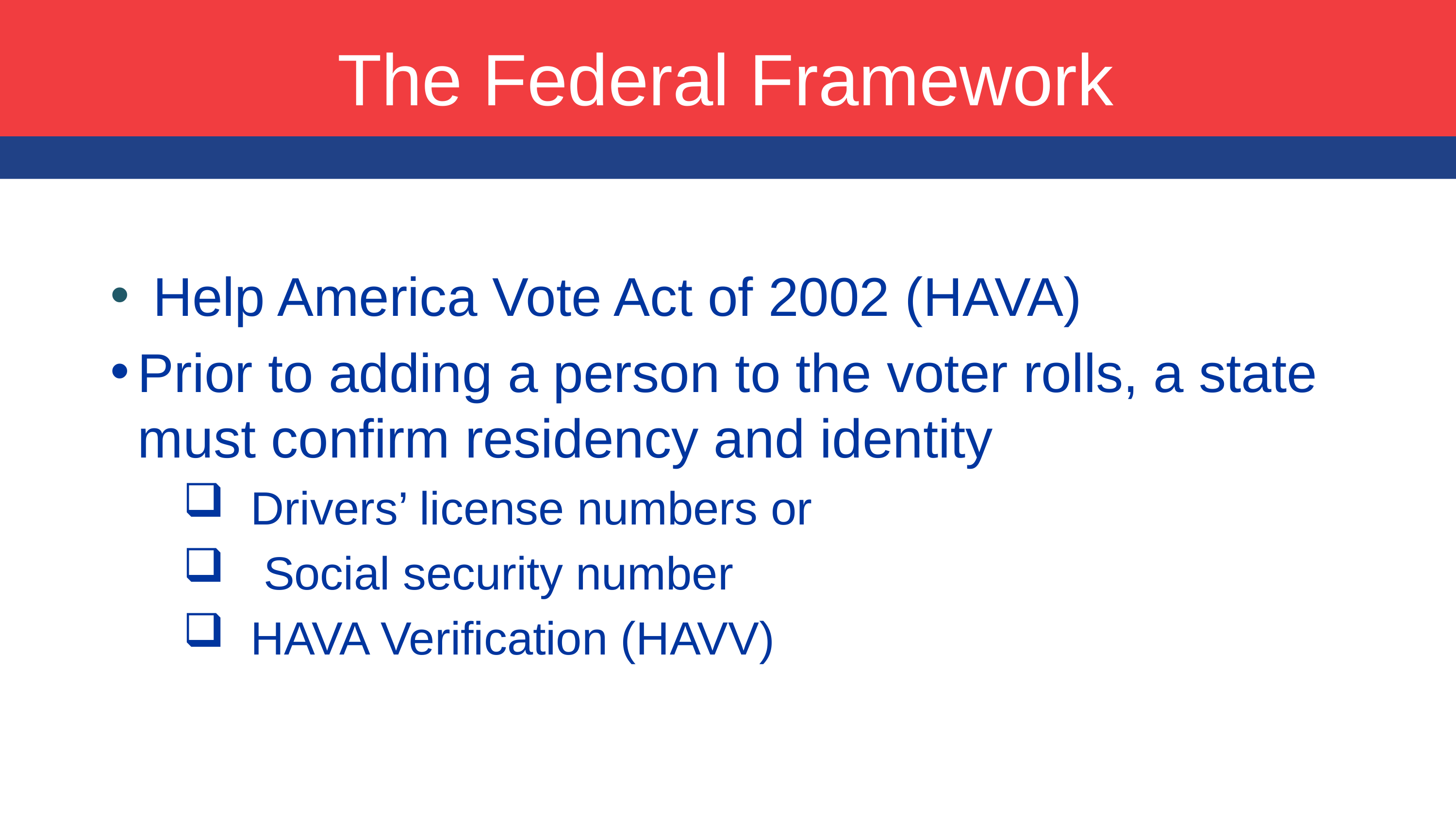

# The Federal Framework

 Help America Vote Act of 2002 (HAVA)
Prior to adding a person to the voter rolls, a state must confirm residency and identity
  Drivers’ license numbers or
   Social security number
  HAVA Verification (HAVV)